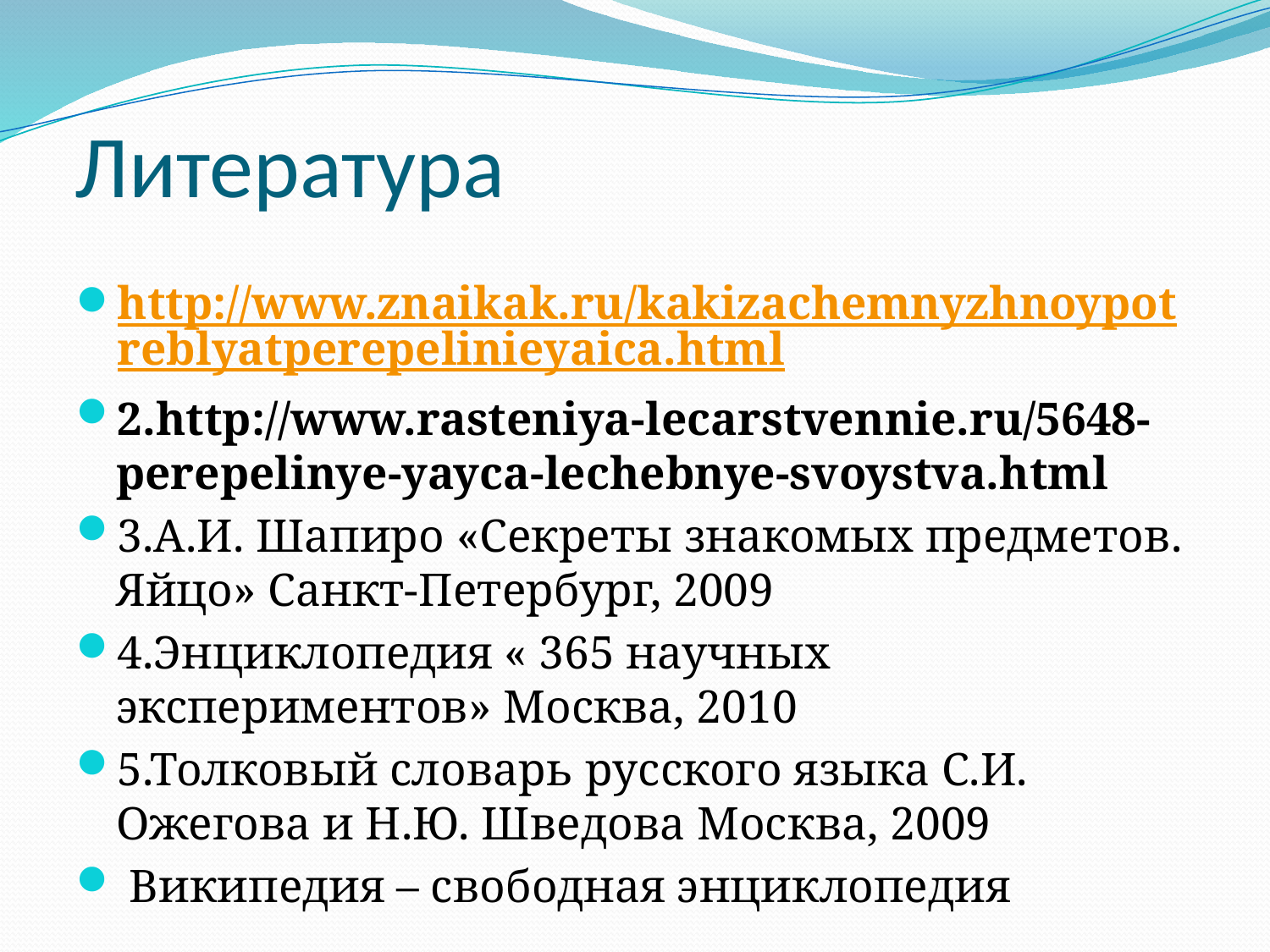

# Литература
http://www.znaikak.ru/kakizachemnyzhnoypotreblyatperepelinieyaica.html
2.http://www.rasteniya-lecarstvennie.ru/5648-perepelinye-yayca-lechebnye-svoystva.html
3.А.И. Шапиро «Секреты знакомых предметов. Яйцо» Санкт-Петербург, 2009
4.Энциклопедия « 365 научных экспериментов» Москва, 2010
5.Толковый словарь русского языка С.И. Ожегова и Н.Ю. Шведова Москва, 2009
 Википедия – свободная энциклопедия